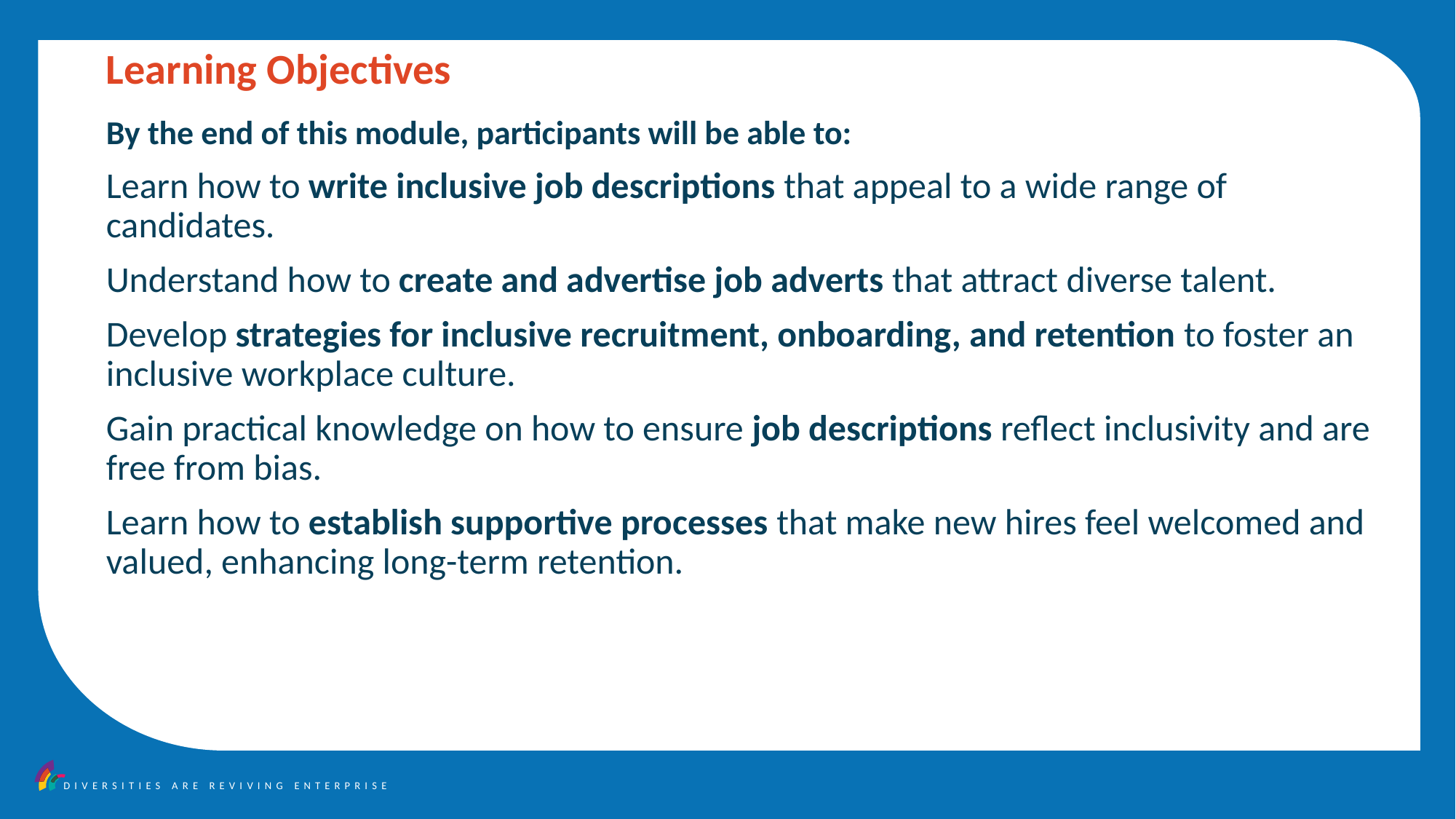

Learning Objectives
By the end of this module, participants will be able to:
Learn how to write inclusive job descriptions that appeal to a wide range of candidates.
Understand how to create and advertise job adverts that attract diverse talent.
Develop strategies for inclusive recruitment, onboarding, and retention to foster an inclusive workplace culture.
Gain practical knowledge on how to ensure job descriptions reflect inclusivity and are free from bias.
Learn how to establish supportive processes that make new hires feel welcomed and valued, enhancing long-term retention.